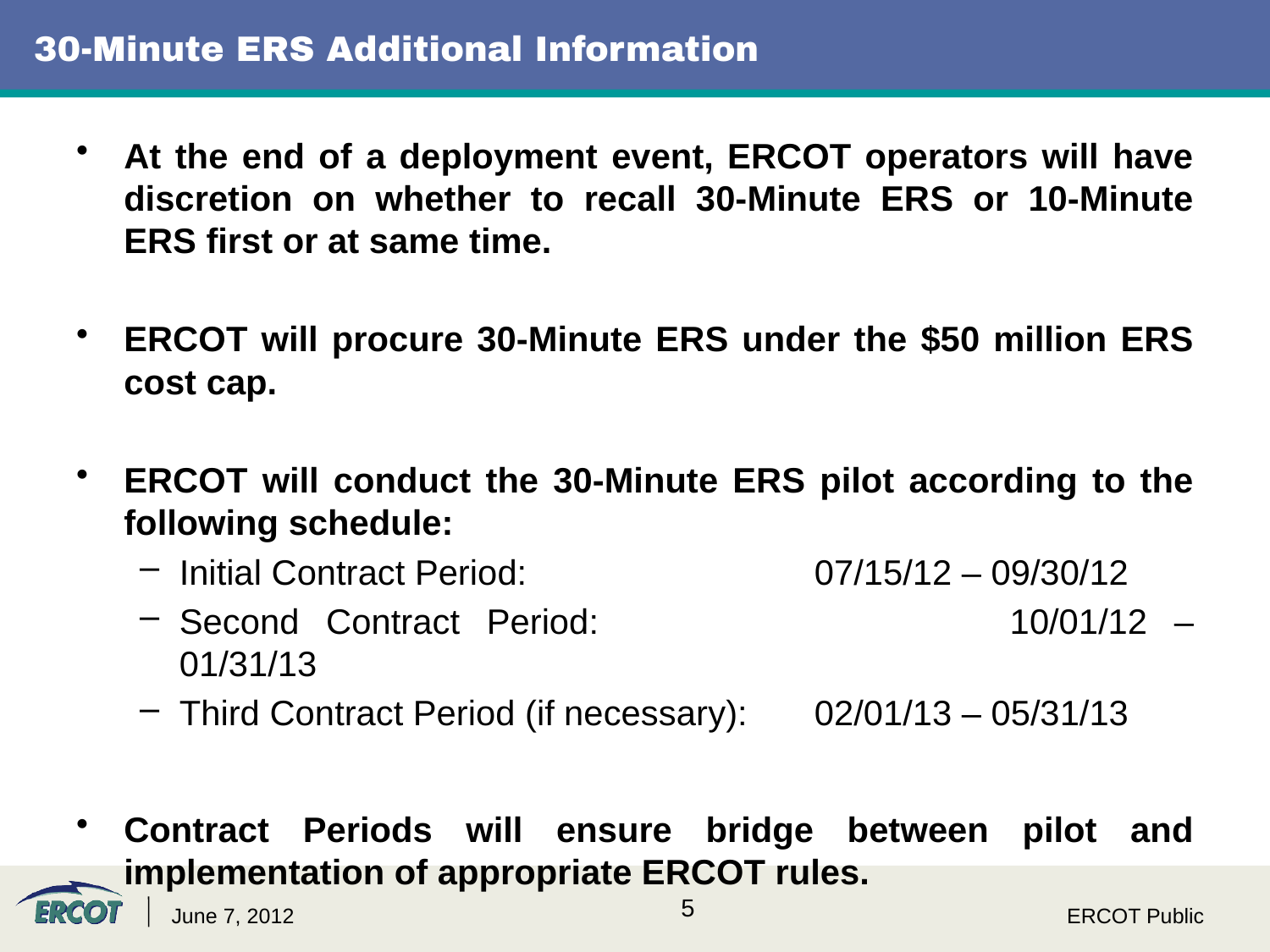

# 30-Minute ERS Additional Information
At the end of a deployment event, ERCOT operators will have discretion on whether to recall 30-Minute ERS or 10-Minute ERS first or at same time.

ERCOT will procure 30-Minute ERS under the $50 million ERS cost cap.

ERCOT will conduct the 30-Minute ERS pilot according to the following schedule:
Initial Contract Period:	   		07/15/12 – 09/30/12
Second Contract Period:  			10/01/12 – 01/31/13
Third Contract Period (if necessary): 	02/01/13 – 05/31/13

Contract Periods will ensure bridge between pilot and implementation of appropriate ERCOT rules.

June 7, 2012

ERCOT Public